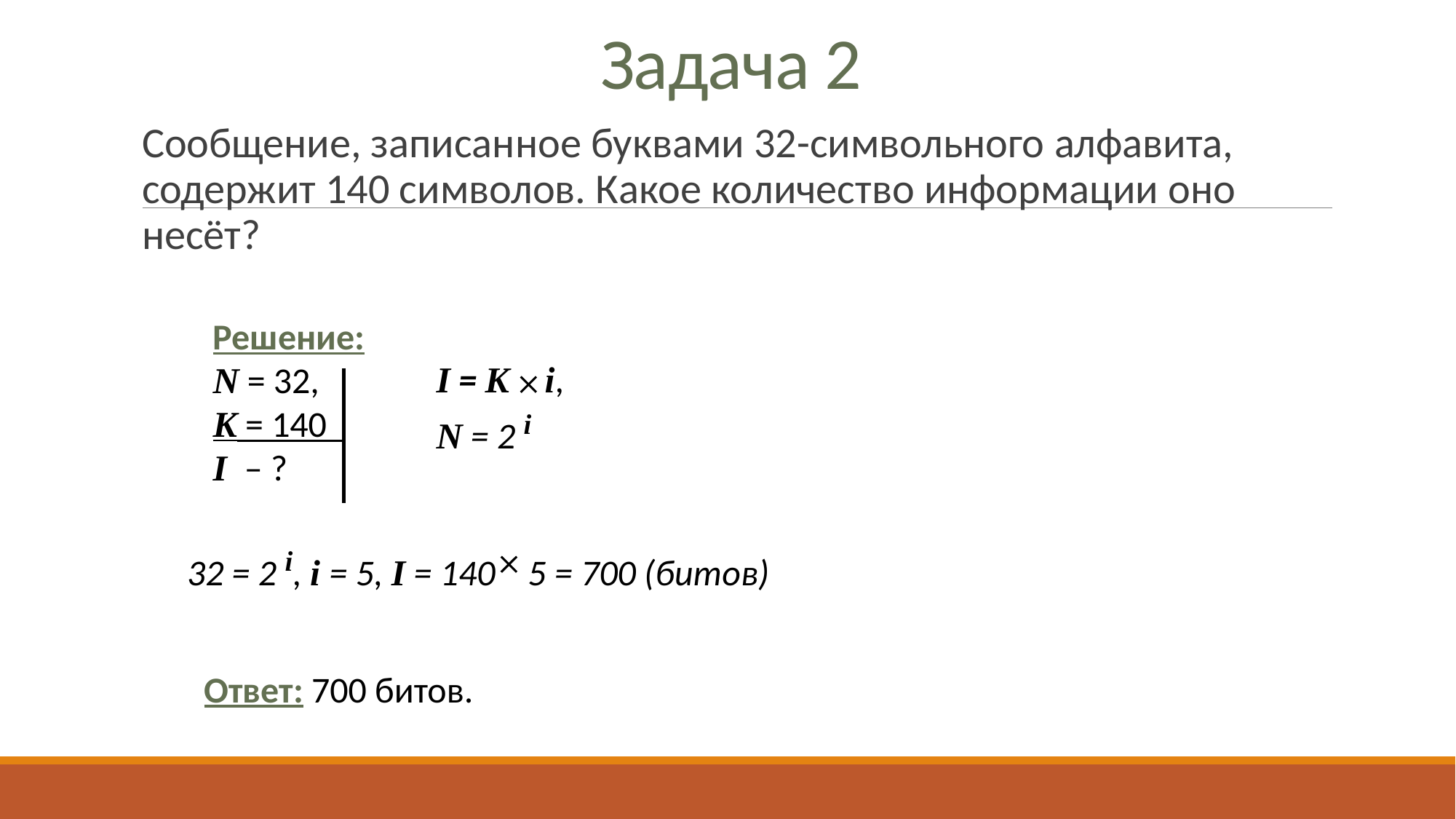

# Задача 2
Сообщение, записанное буквами 32-символьного алфавита, содержит 140 символов. Какое количество информации оно несёт?

Решение:
N = 32,
K = 140
I  – ?
I = K    i,
N = 2 i
×
32 = 2 i, i = 5, I = 140    5 = 700 (битов)
×
Ответ: 700 битов.